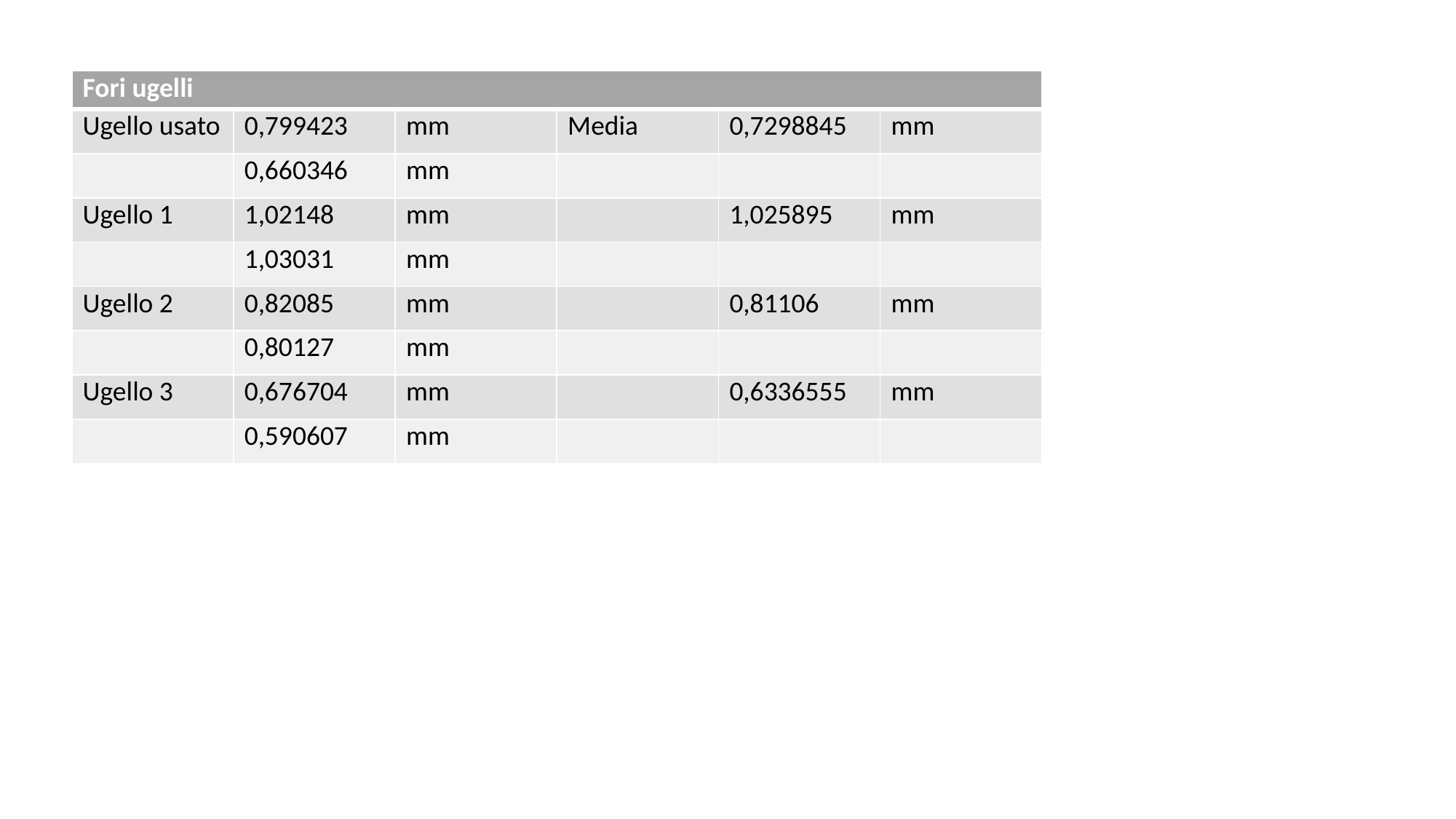

| Fori ugelli |  |  |  |  |  |
| --- | --- | --- | --- | --- | --- |
| Ugello usato | 0,799423 | mm | Media | 0,7298845 | mm |
|  | 0,660346 | mm |  |  |  |
| Ugello 1 | 1,02148 | mm |  | 1,025895 | mm |
|  | 1,03031 | mm |  |  |  |
| Ugello 2 | 0,82085 | mm |  | 0,81106 | mm |
|  | 0,80127 | mm |  |  |  |
| Ugello 3 | 0,676704 | mm |  | 0,6336555 | mm |
|  | 0,590607 | mm |  |  |  |